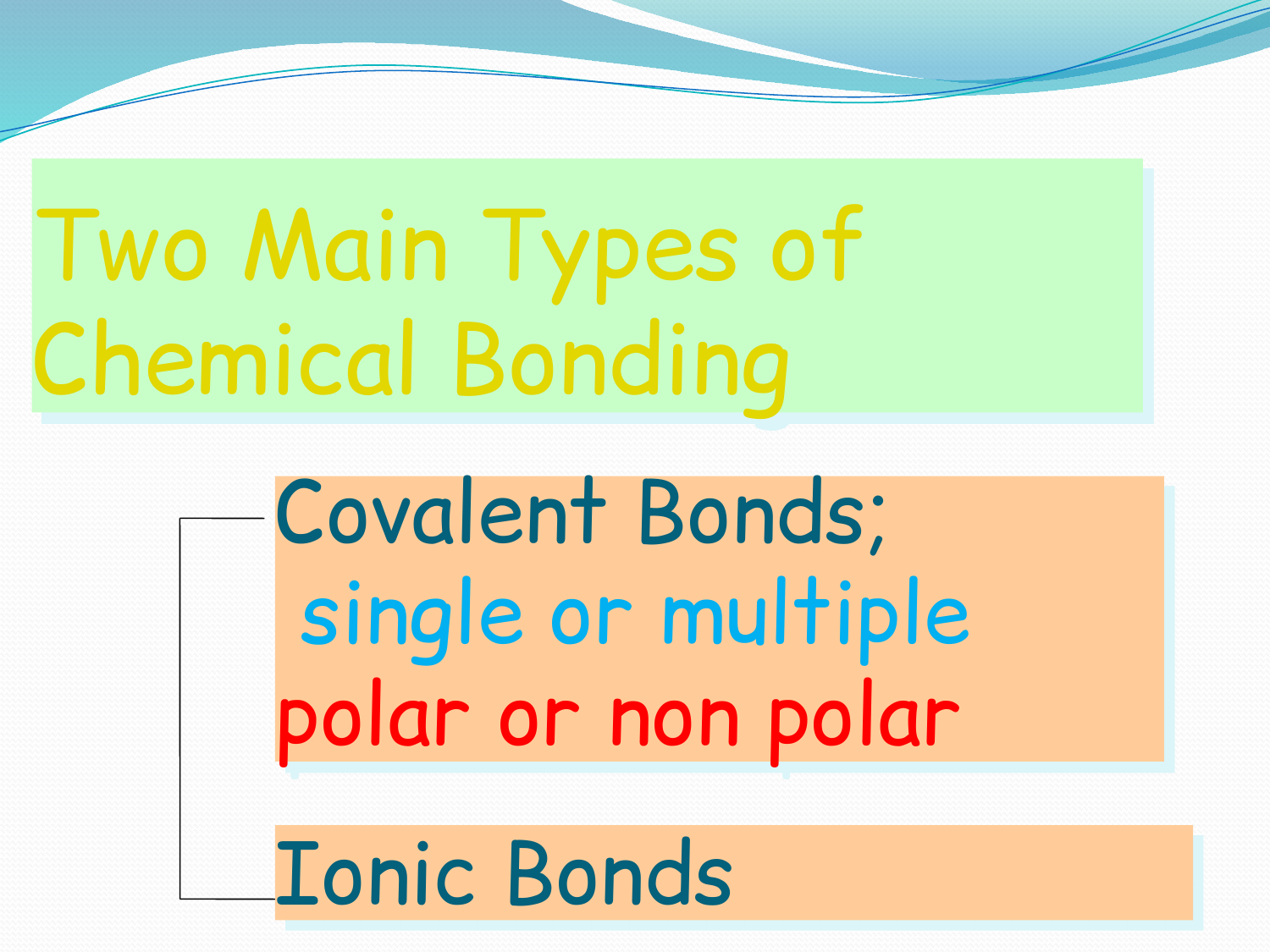

Two Main Types of Chemical Bonding
Covalent Bonds;
 single or multiple polar or non polar

Ionic Bonds